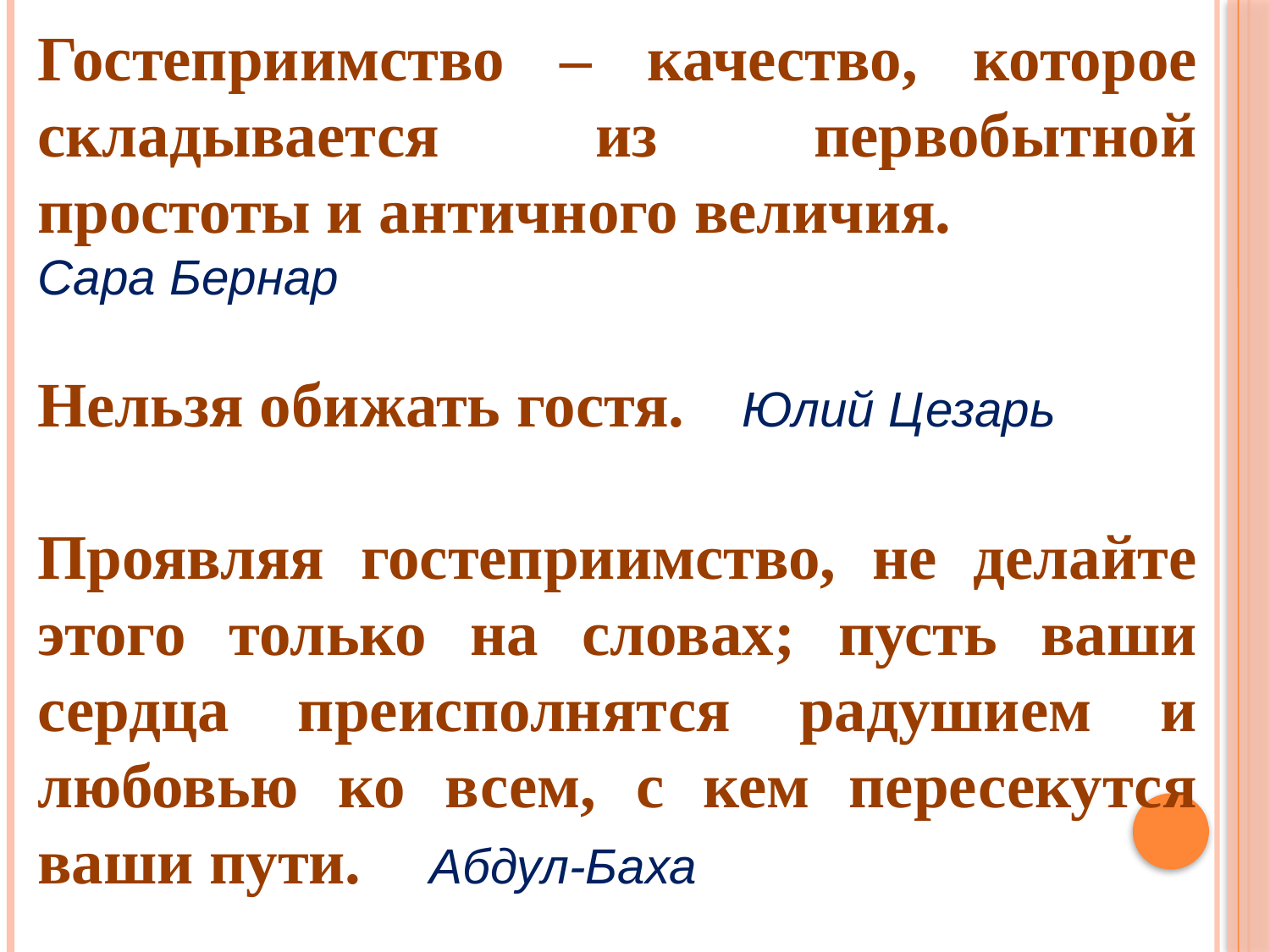

Гостеприимство – качество, которое складывается из первобытной простоты и античного величия.
Сара Бернар

Нельзя обижать гостя.    Юлий Цезарь

Проявляя гостеприимство, не делайте этого только на словах; пусть ваши сердца преисполнятся радушием и любовью ко всем, с кем пересекутся ваши пути.    Абдул-Баха